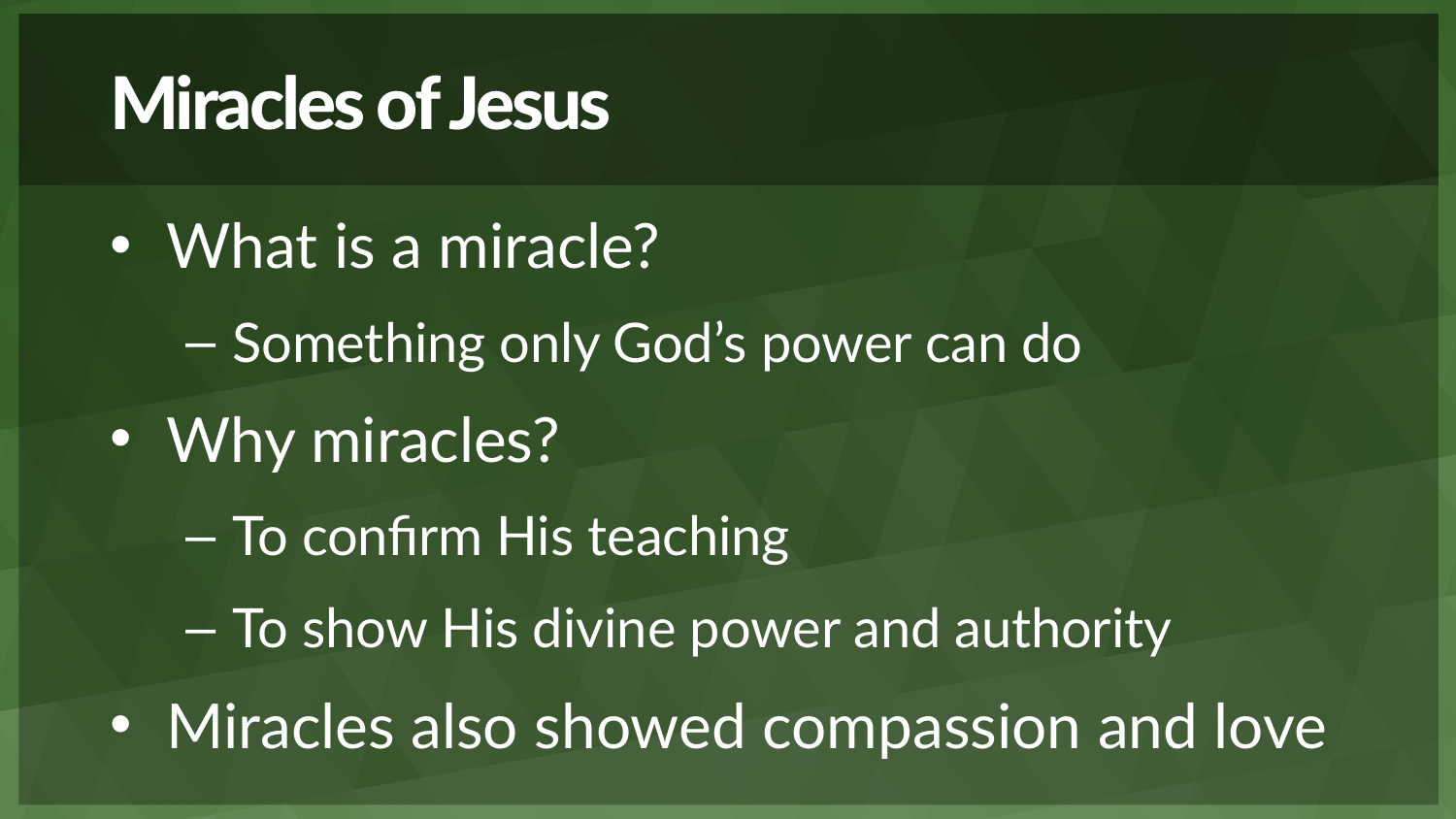

# Miracles of Jesus
What is a miracle?
Something only God’s power can do
Why miracles?
To confirm His teaching
To show His divine power and authority
Miracles also showed compassion and love